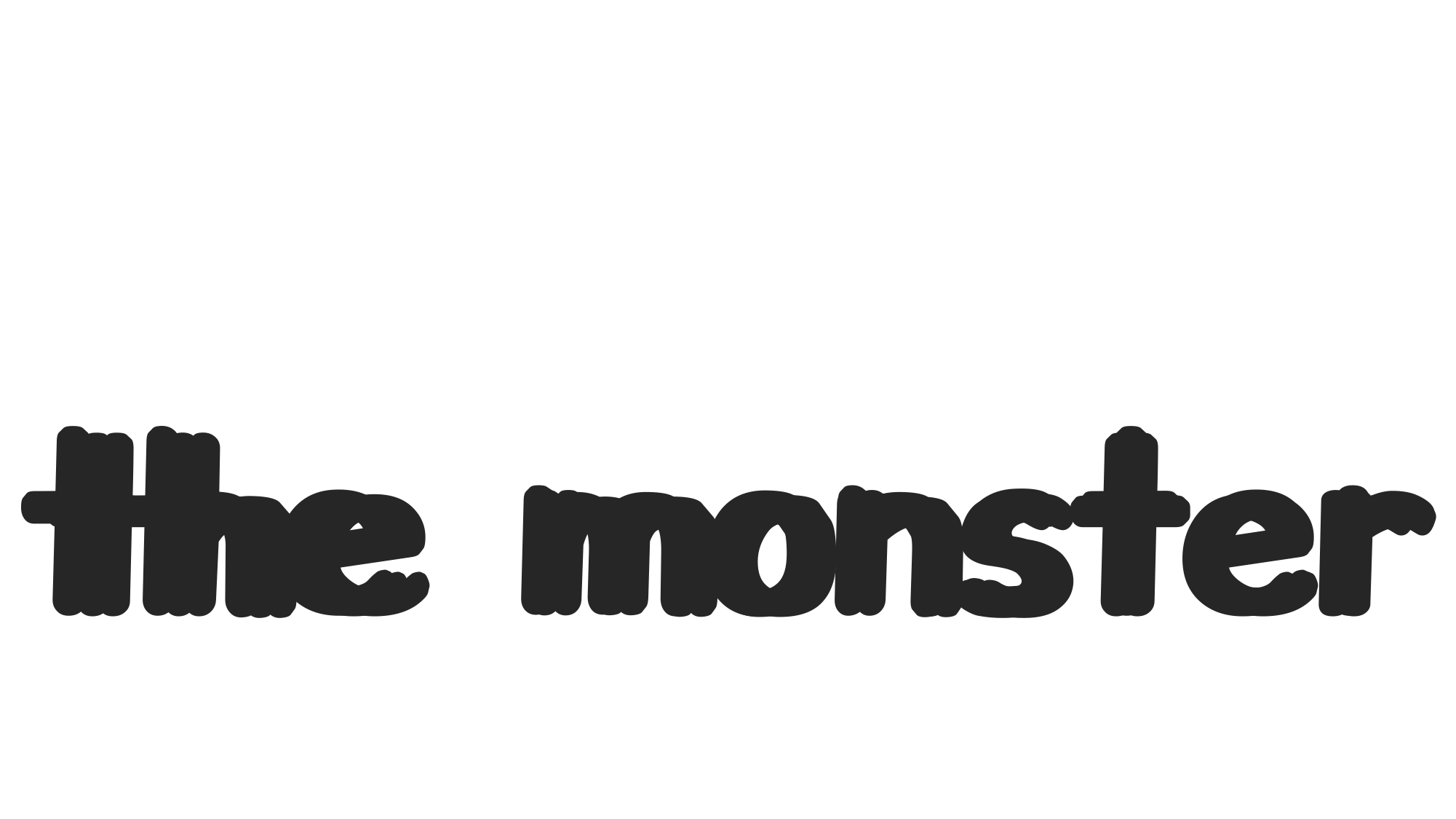

the monster
# the monster

the monster